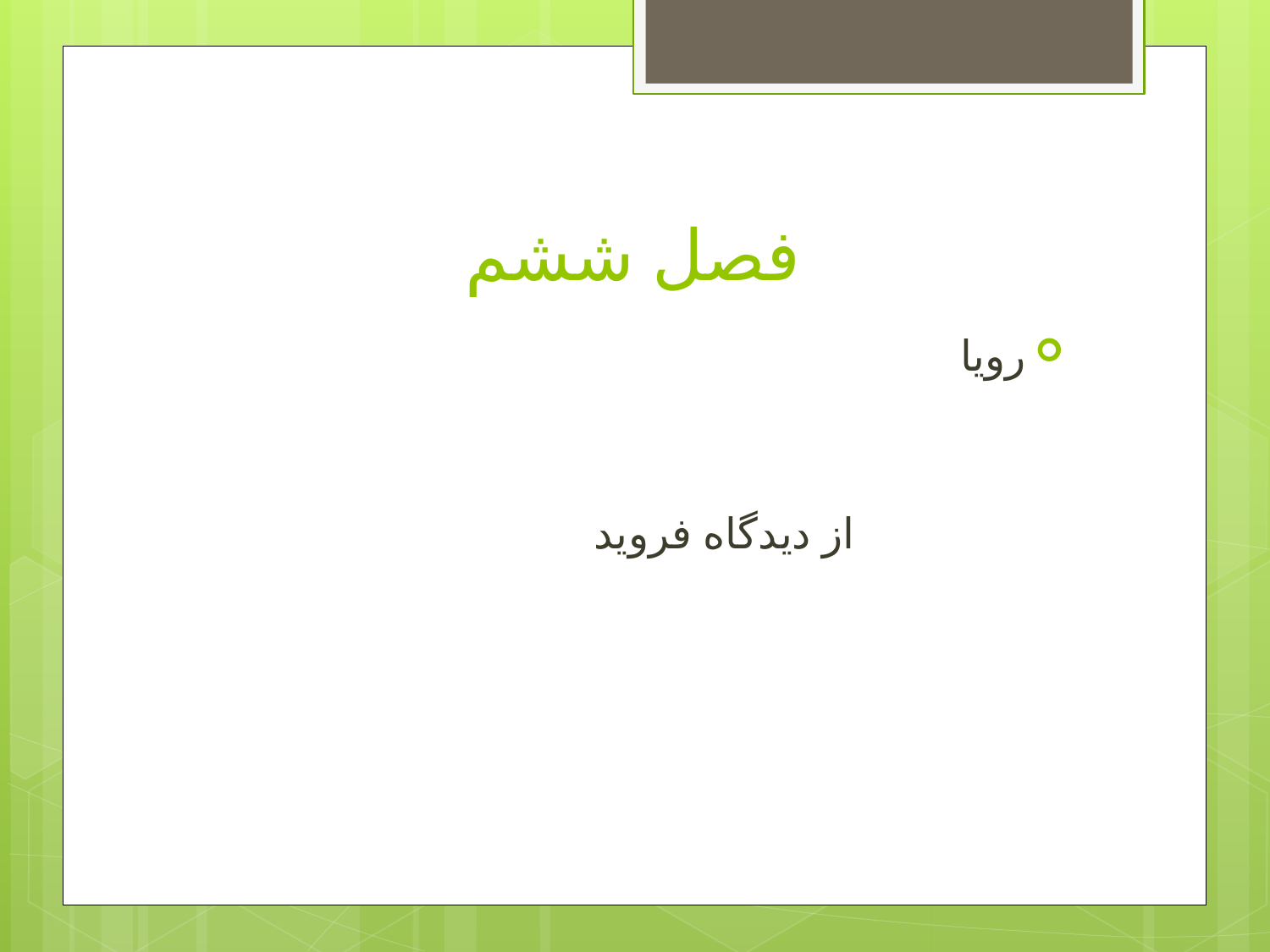

# فصل ششم
رویا

                   از دیدگاه فروید